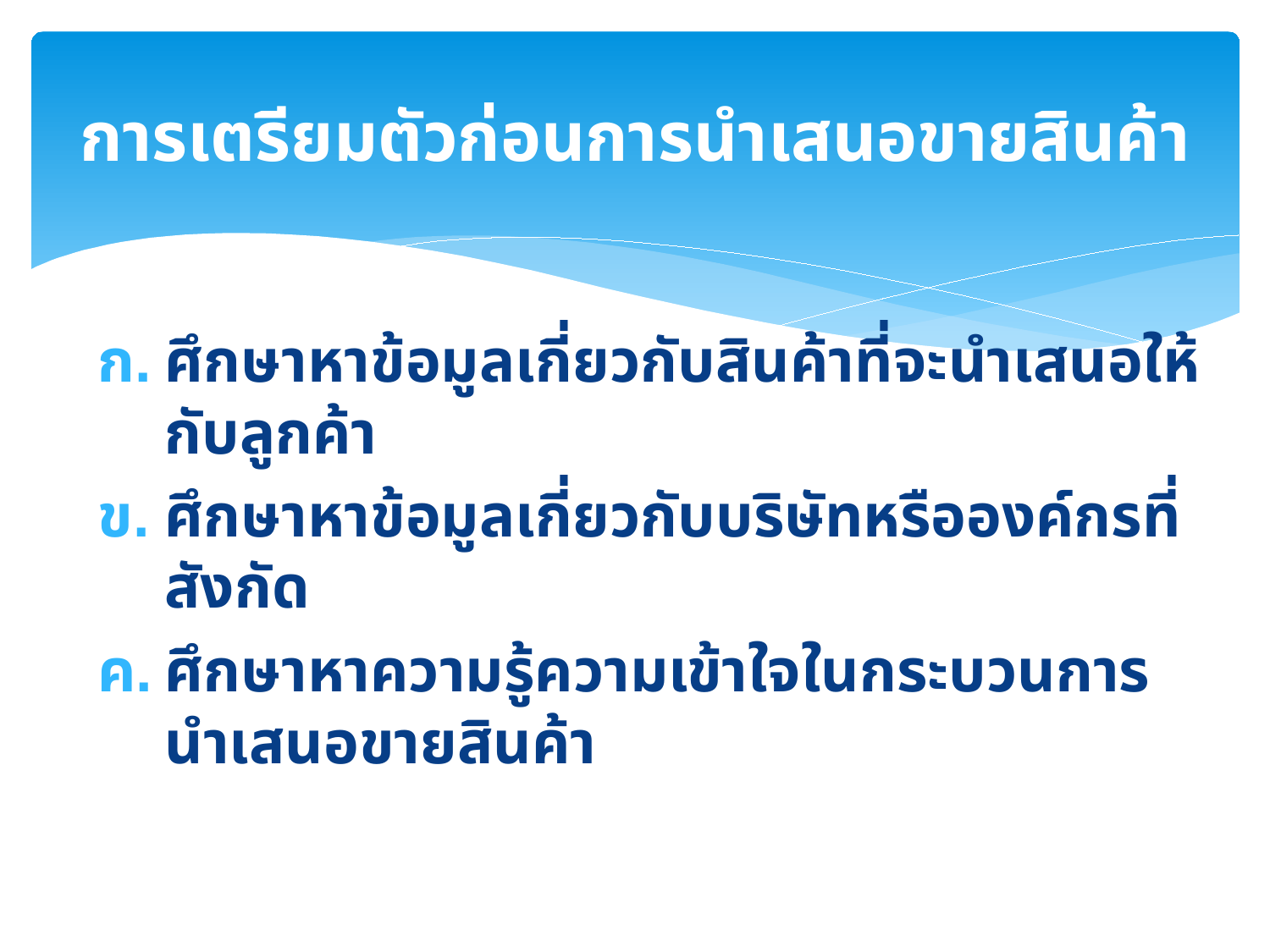

# การเตรียมตัวก่อนการนำเสนอขายสินค้า
ศึกษาหาข้อมูลเกี่ยวกับสินค้าที่จะนำเสนอให้กับลูกค้า
ศึกษาหาข้อมูลเกี่ยวกับบริษัทหรือองค์กรที่สังกัด
ศึกษาหาความรู้ความเข้าใจในกระบวนการนำเสนอขายสินค้า